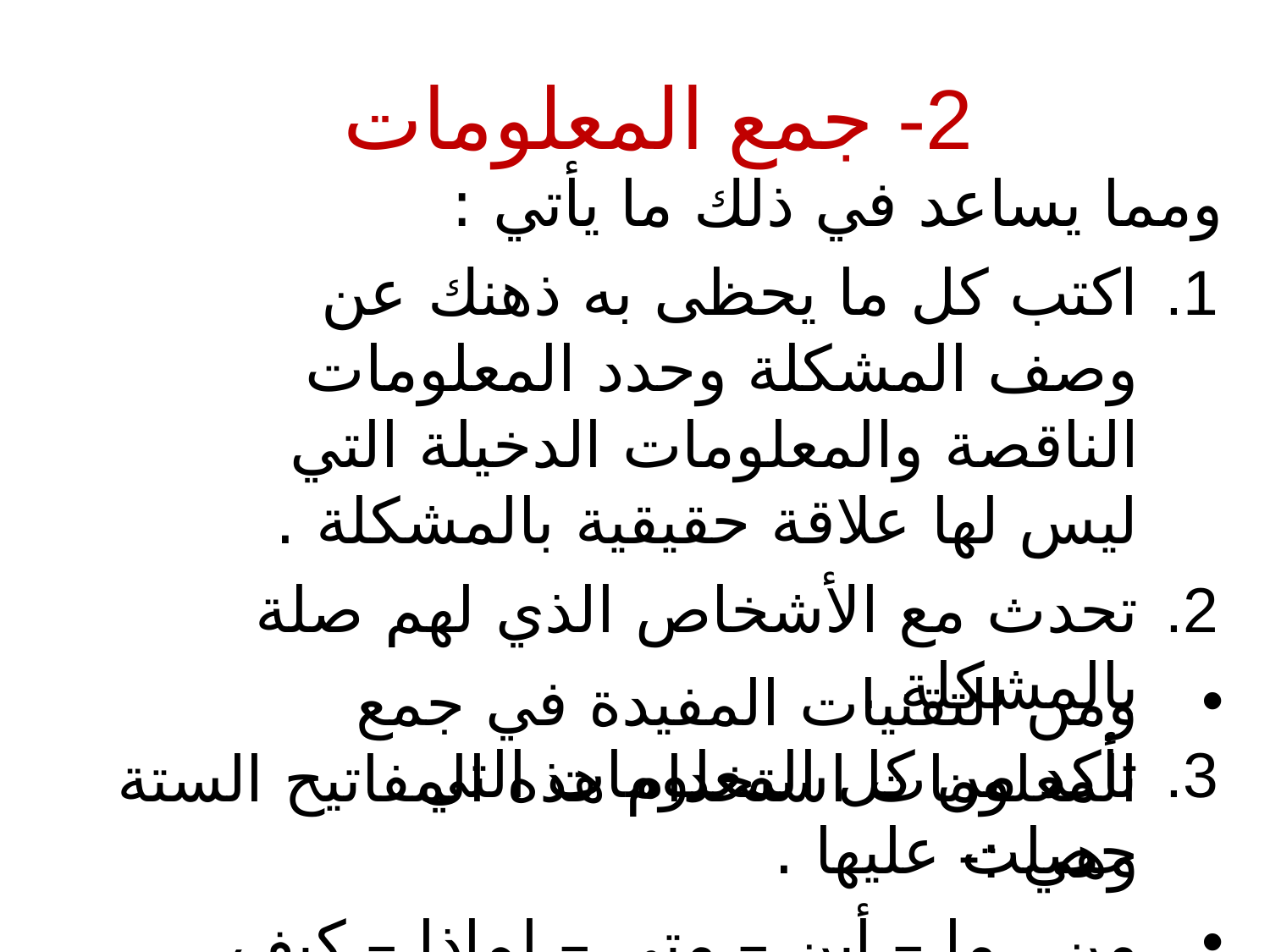

# 2- جمع المعلومات
ومما يساعد في ذلك ما يأتي :
اكتب كل ما يحظى به ذهنك عن وصف المشكلة وحدد المعلومات  الناقصة والمعلومات الدخيلة التي ليس لها علاقة حقيقية بالمشكلة .
تحدث مع الأشخاص الذي لهم صلة بالمشكلة .
تأكد من كل المعلومات التي حصلت عليها .

ومن التقنيات المفيدة في جمع المعلومات استخدام هذه المفاتيح الستة وهي :-
من ـ ما – أين – متى – لماذا – كيف .